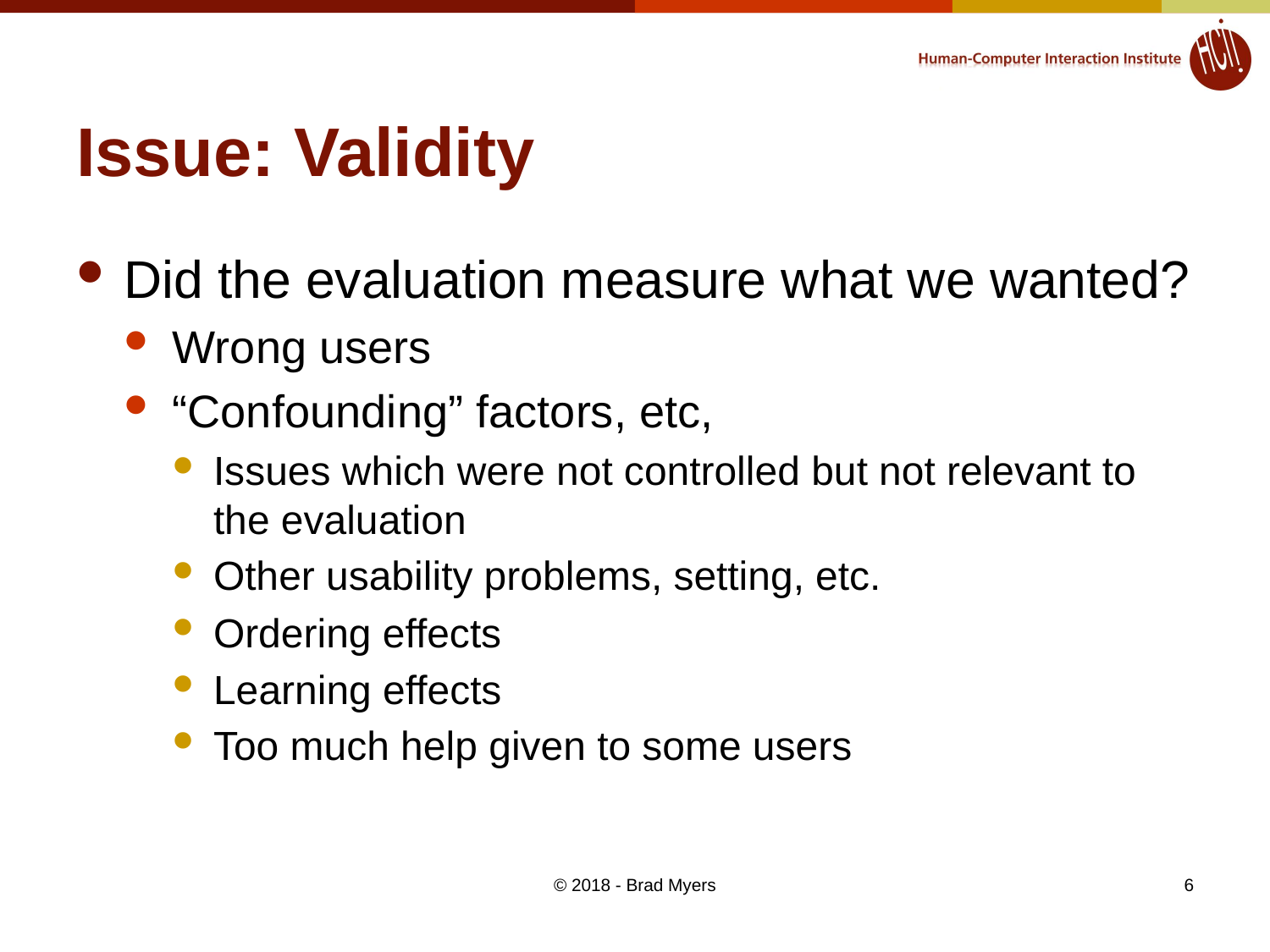

# Issue: Validity
Did the evaluation measure what we wanted?
Wrong users
“Confounding” factors, etc,
Issues which were not controlled but not relevant to the evaluation
Other usability problems, setting, etc.
Ordering effects
Learning effects
Too much help given to some users
© 2018 - Brad Myers
6